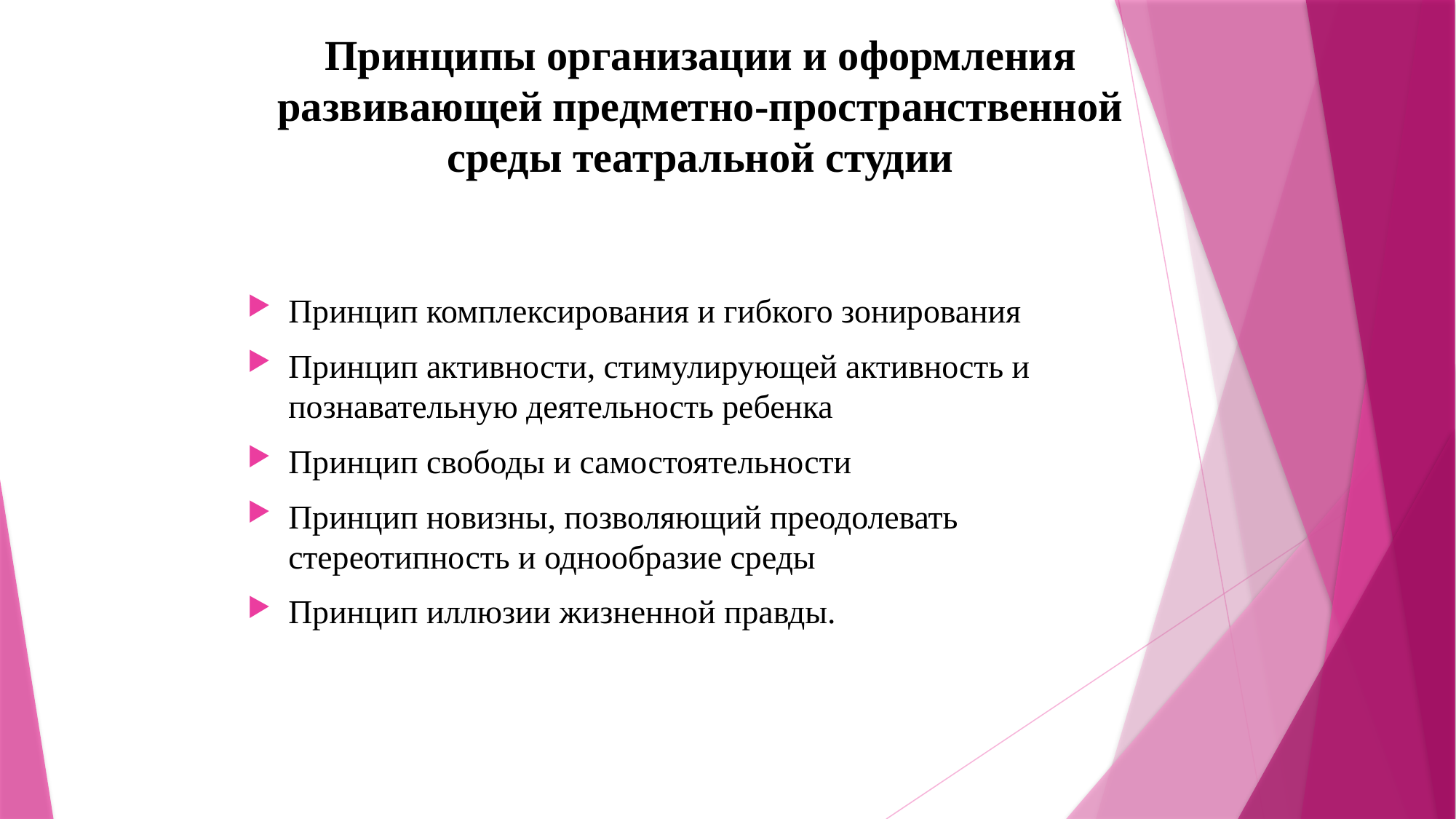

# Принципы организации и оформления развивающей предметно-пространственной среды театральной студии

Принцип комплексирования и гибкого зонирования
Принцип активности, стимулирующей активность и познавательную деятельность ребенка
Принцип свободы и самостоятельности
Принцип новизны, позволяющий преодолевать стереотипность и однообразие среды
Принцип иллюзии жизненной правды.